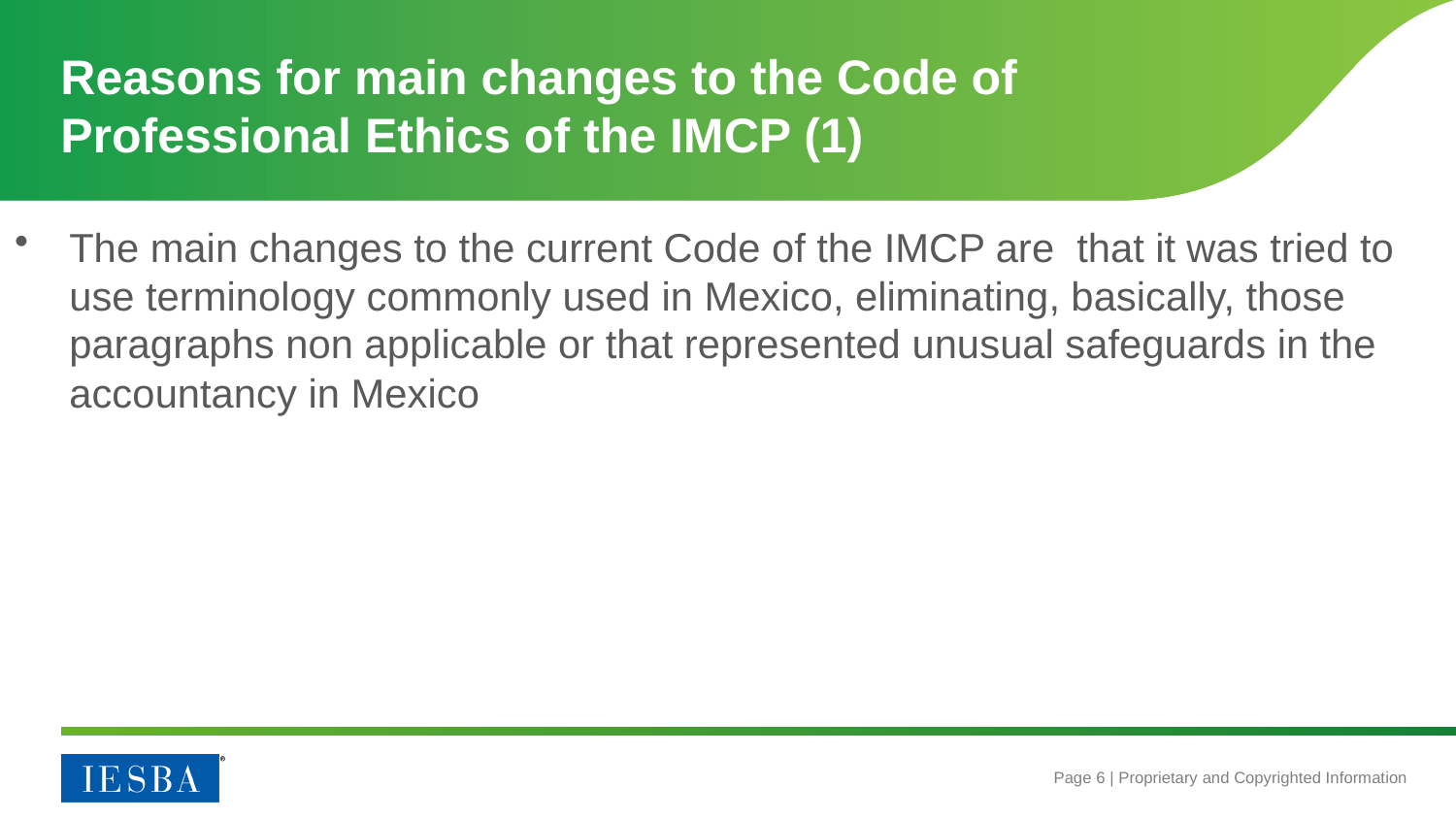

# Reasons for main changes to the Code of Professional Ethics of the IMCP (1)
The main changes to the current Code of the IMCP are  that it was tried to use terminology commonly used in Mexico, eliminating, basically, those paragraphs non applicable or that represented unusual safeguards in the accountancy in Mexico